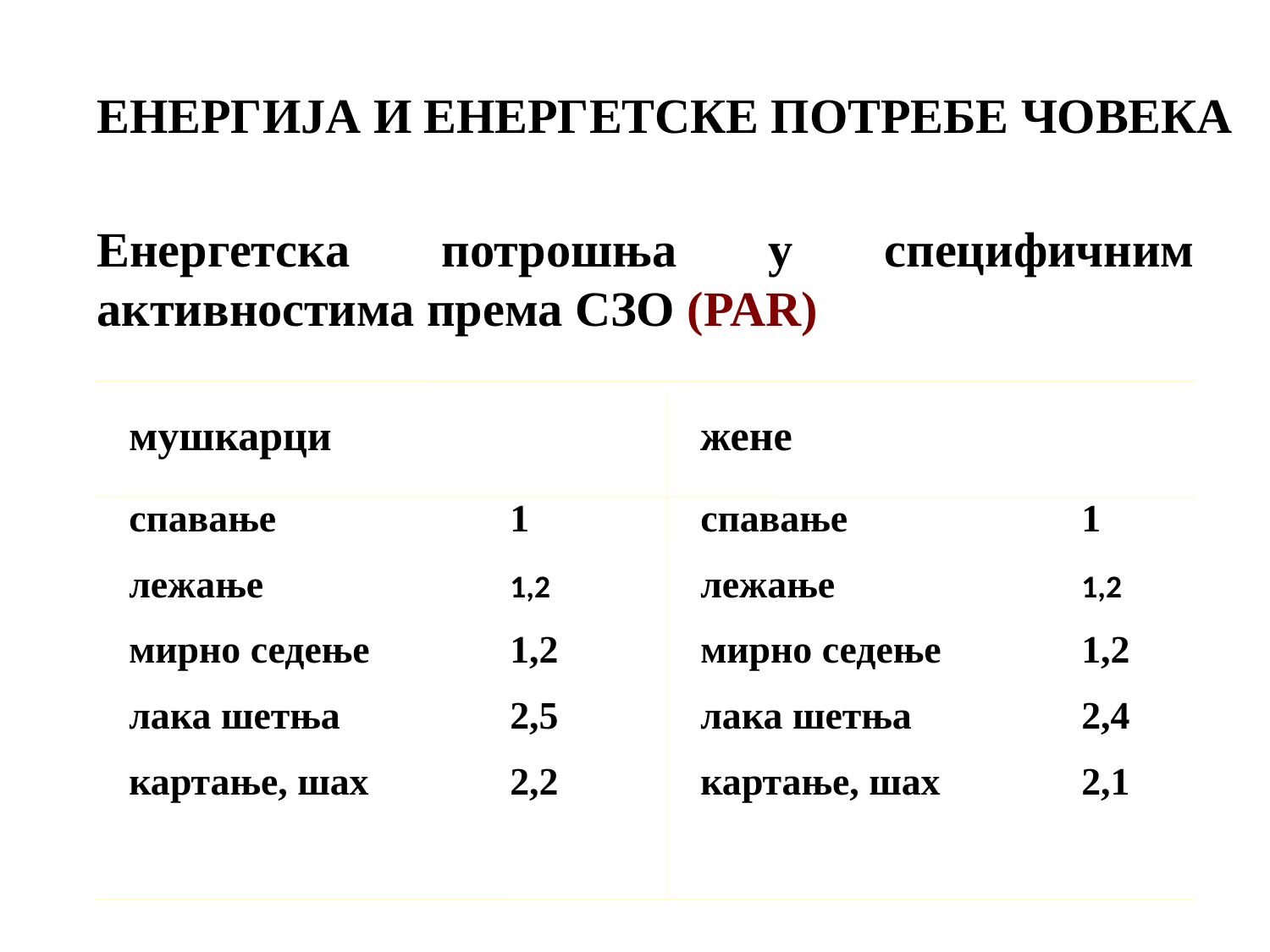

ЕНЕРГИЈА И ЕНЕРГЕТСКЕ ПОТРЕБЕ ЧОВЕКА
Енергетска потрошња у специфичним активностима према СЗО (PAR)

мушкарци			      жене
спавање		1
лежање		1,2
мирно седење		1,2
лака шетња		2,5
картање, шах		2,2
спавање		1
лежање		1,2
мирно седење		1,2
лака шетња		2,4
картање, шах		2,1